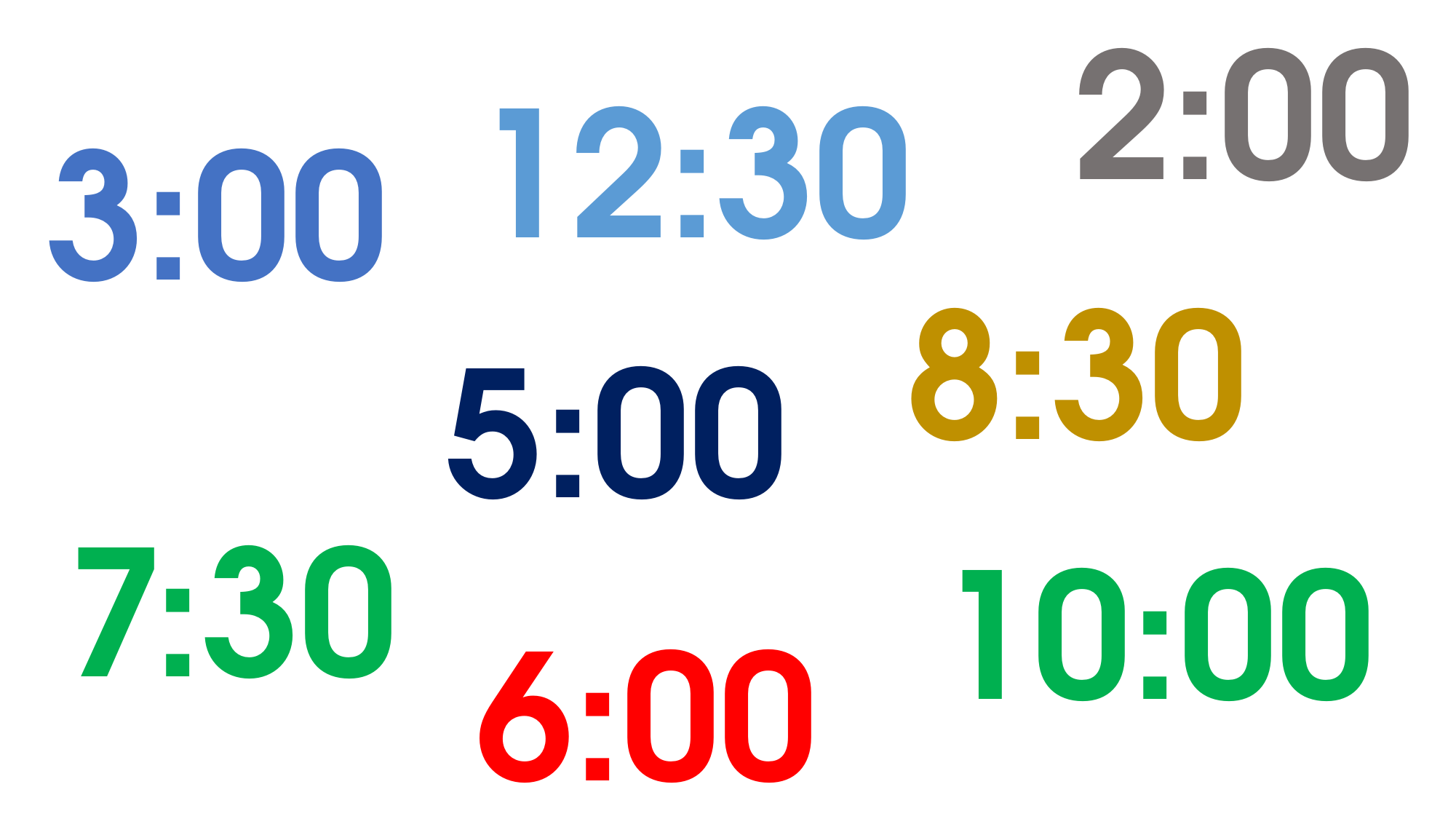

2:00
12:30
3:00
8:30
5:00
7:30
10:00
6:00